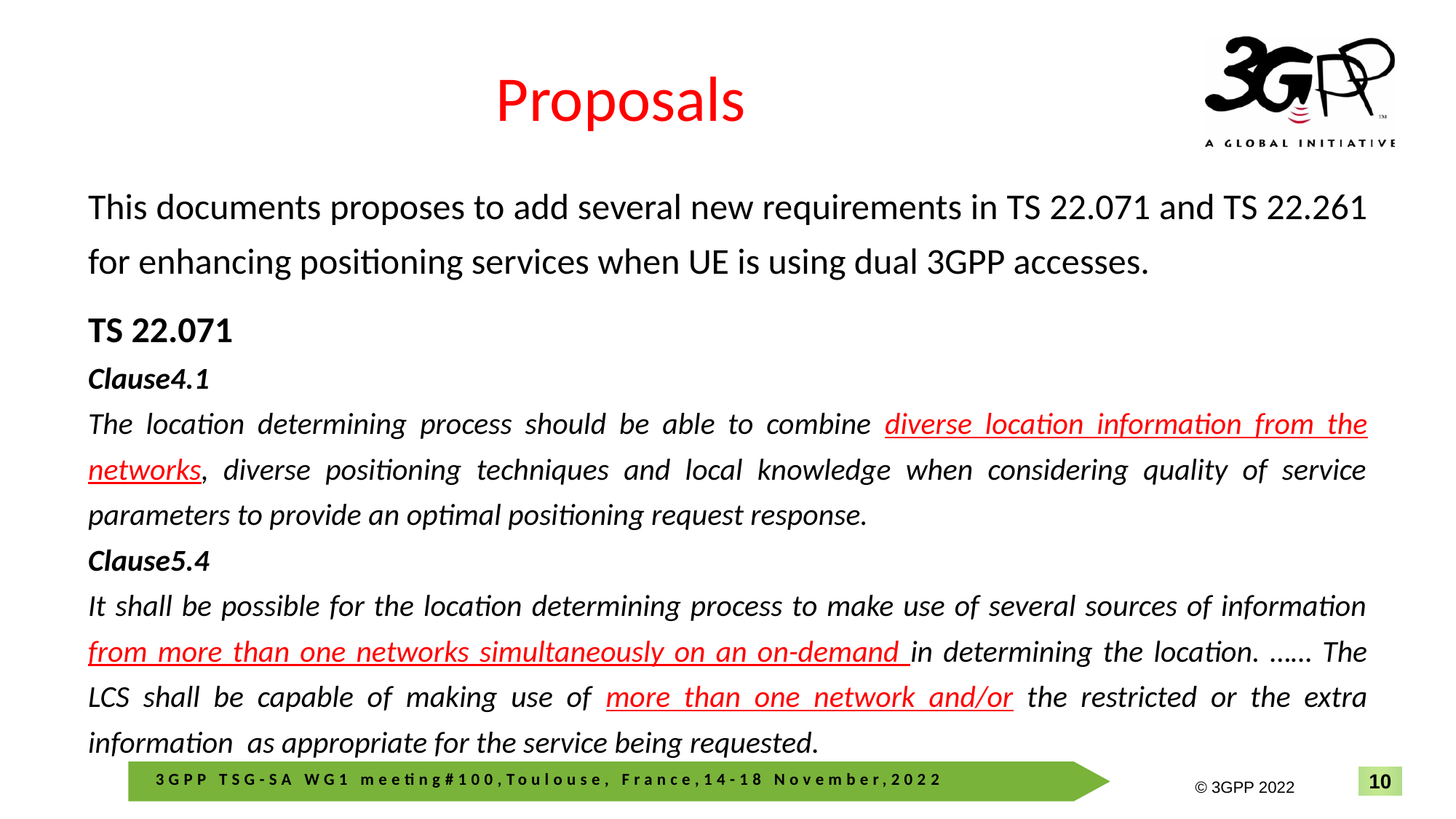

# Proposals
This documents proposes to add several new requirements in TS 22.071 and TS 22.261 for enhancing positioning services when UE is using dual 3GPP accesses.
TS 22.071
Clause4.1
The location determining process should be able to combine diverse location information from the networks, diverse positioning techniques and local knowledge when considering quality of service parameters to provide an optimal positioning request response.
Clause5.4
It shall be possible for the location determining process to make use of several sources of information from more than one networks simultaneously on an on-demand in determining the location. …… The LCS shall be capable of making use of more than one network and/or the restricted or the extra information  as appropriate for the service being requested.